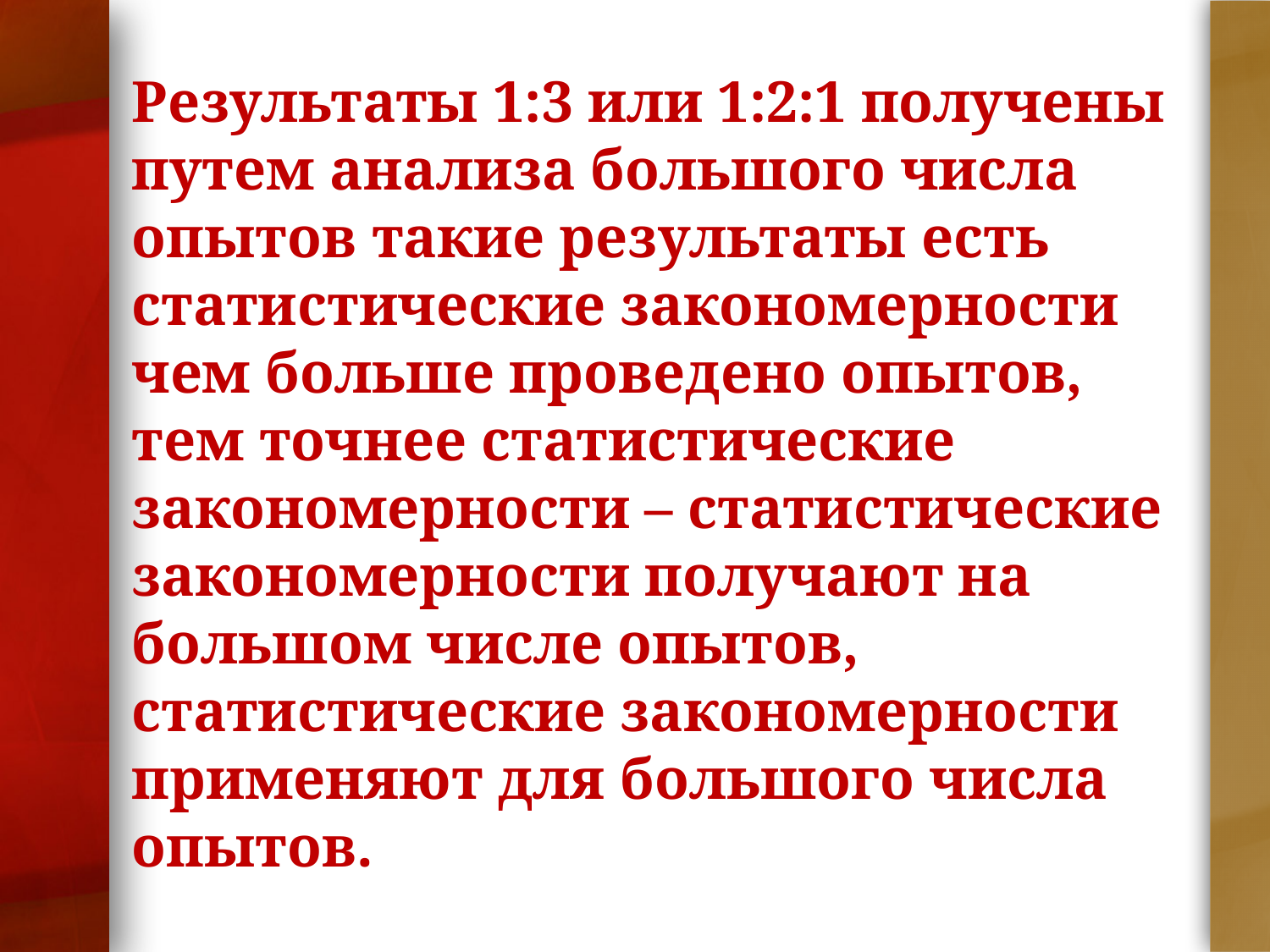

Результаты 1:3 или 1:2:1 получены путем анализа большого числа опытов такие результаты есть статистические закономерности чем больше проведено опытов, тем точнее статистические закономерности – статистические закономерности получают на большом числе опытов, статистические закономерности применяют для большого числа опытов.